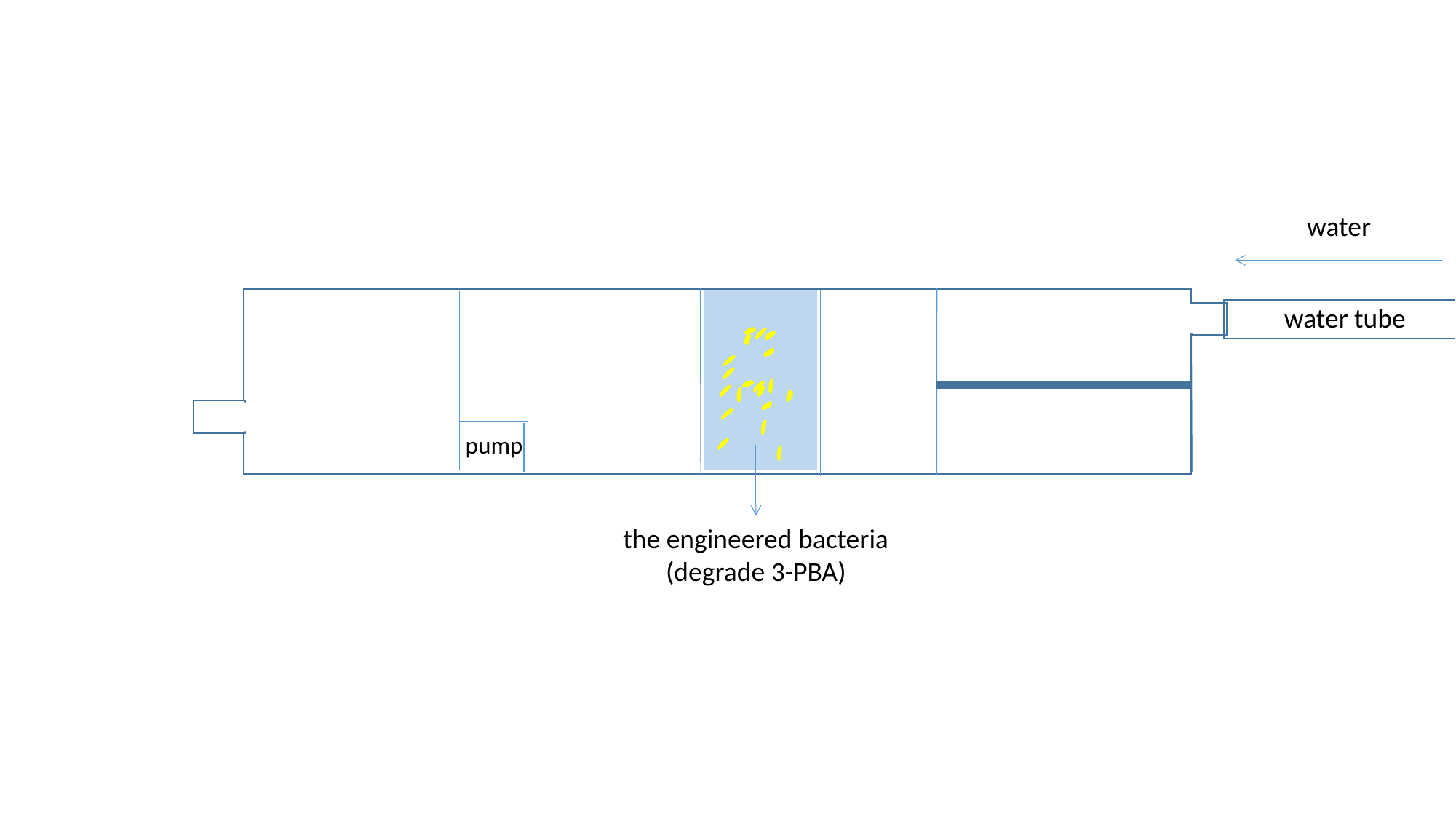

water

1
4
3

2

water tube

 pump
the engineered bacteria
(degrade 3-PBA)